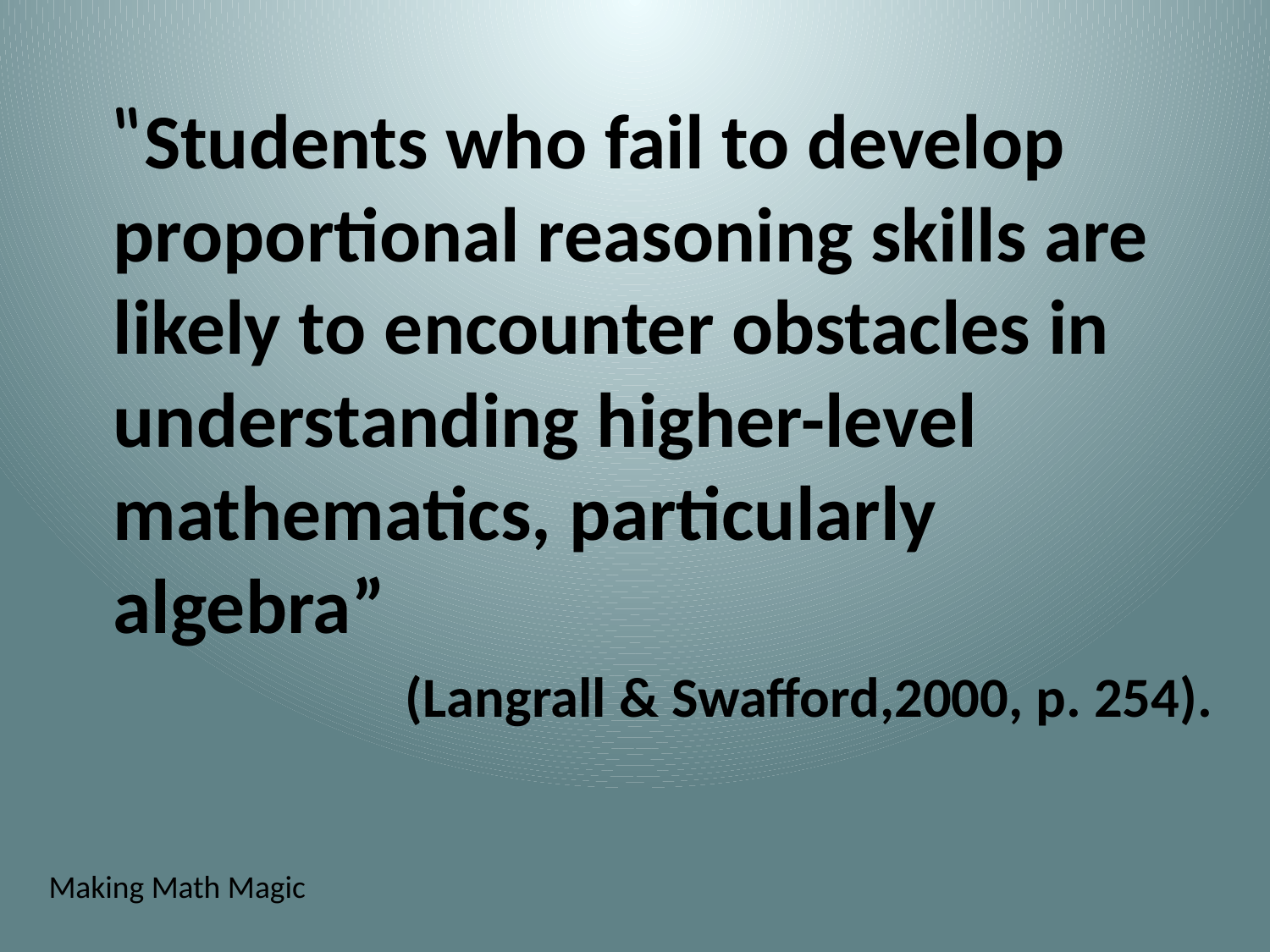

“Students who fail to develop proportional reasoning skills are likely to encounter obstacles in understanding higher-level mathematics, particularly algebra”
                       (Langrall & Swafford,2000, p. 254).

Making Math Magic